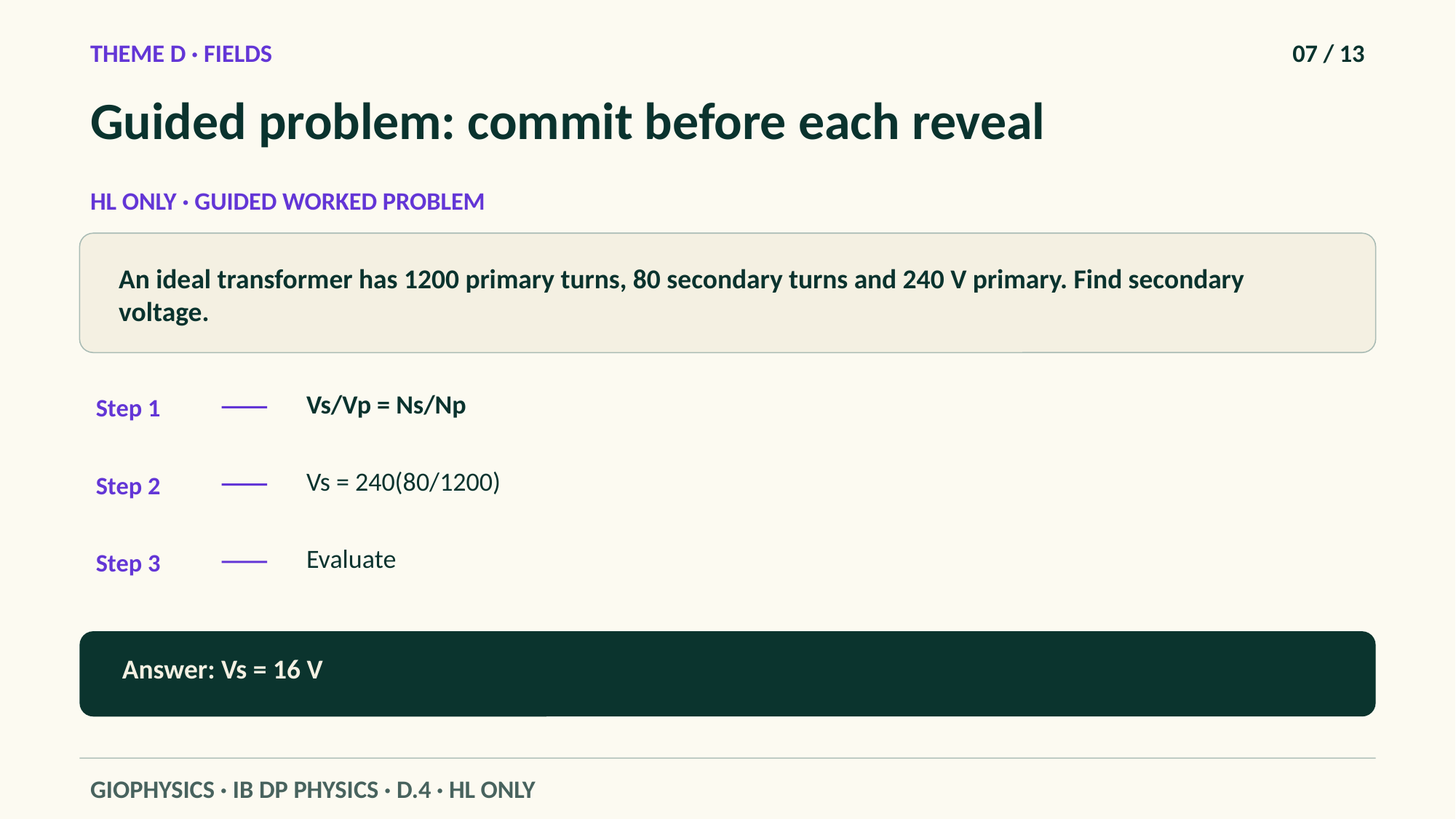

THEME D · FIELDS
07 / 13
Guided problem: commit before each reveal
HL ONLY · GUIDED WORKED PROBLEM

An ideal transformer has 1200 primary turns, 80 secondary turns and 240 V primary. Find secondary voltage.
Vs/Vp = Ns/Np
Step 1

Vs = 240(80/1200)
Step 2

Evaluate
Step 3

Answer: Vs = 16 V

GIOPHYSICS · IB DP PHYSICS · D.4 · HL ONLY